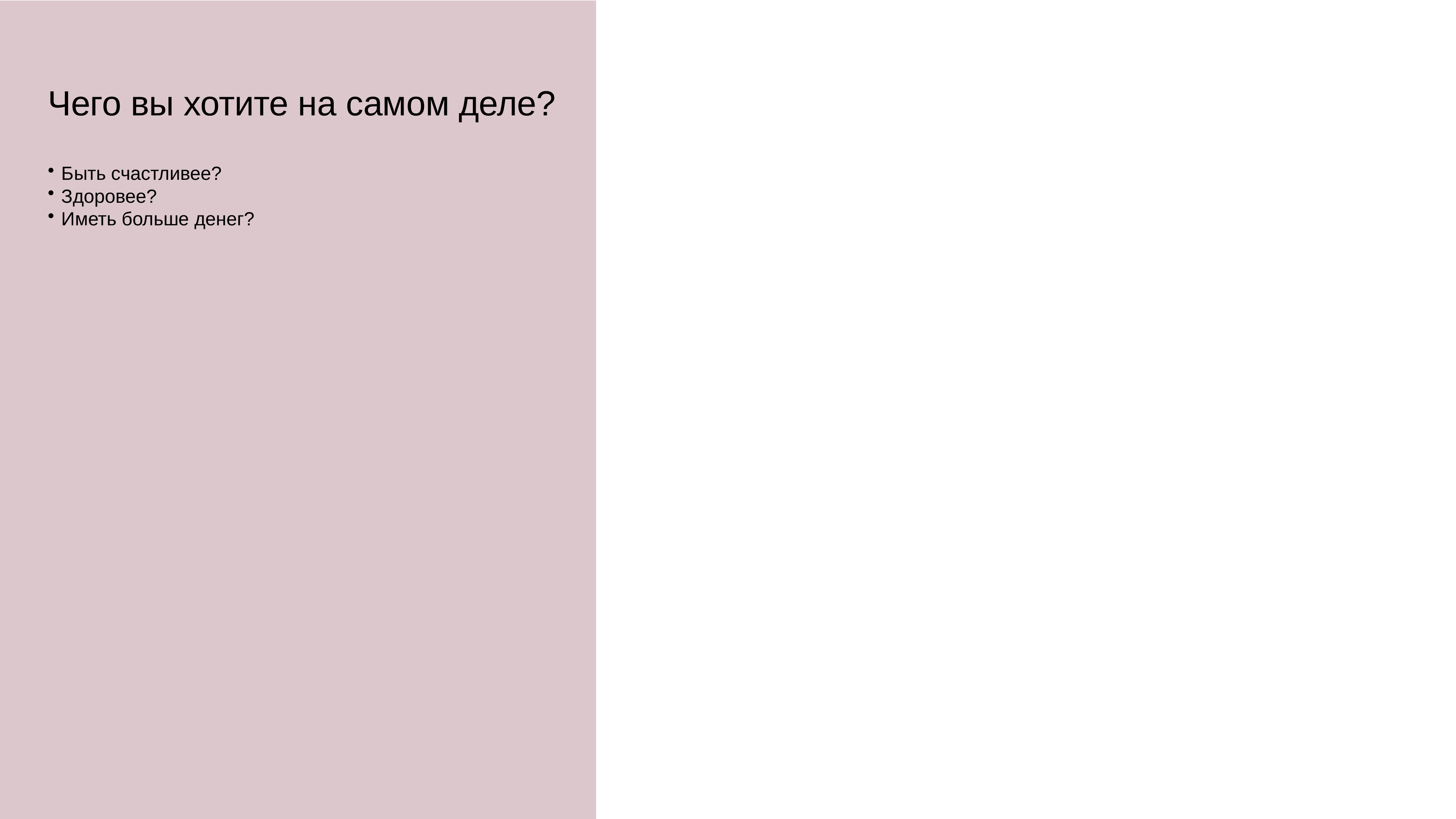

Чего вы хотите на самом деле?
Быть счастливее?
Здоровее?
Иметь больше денег?